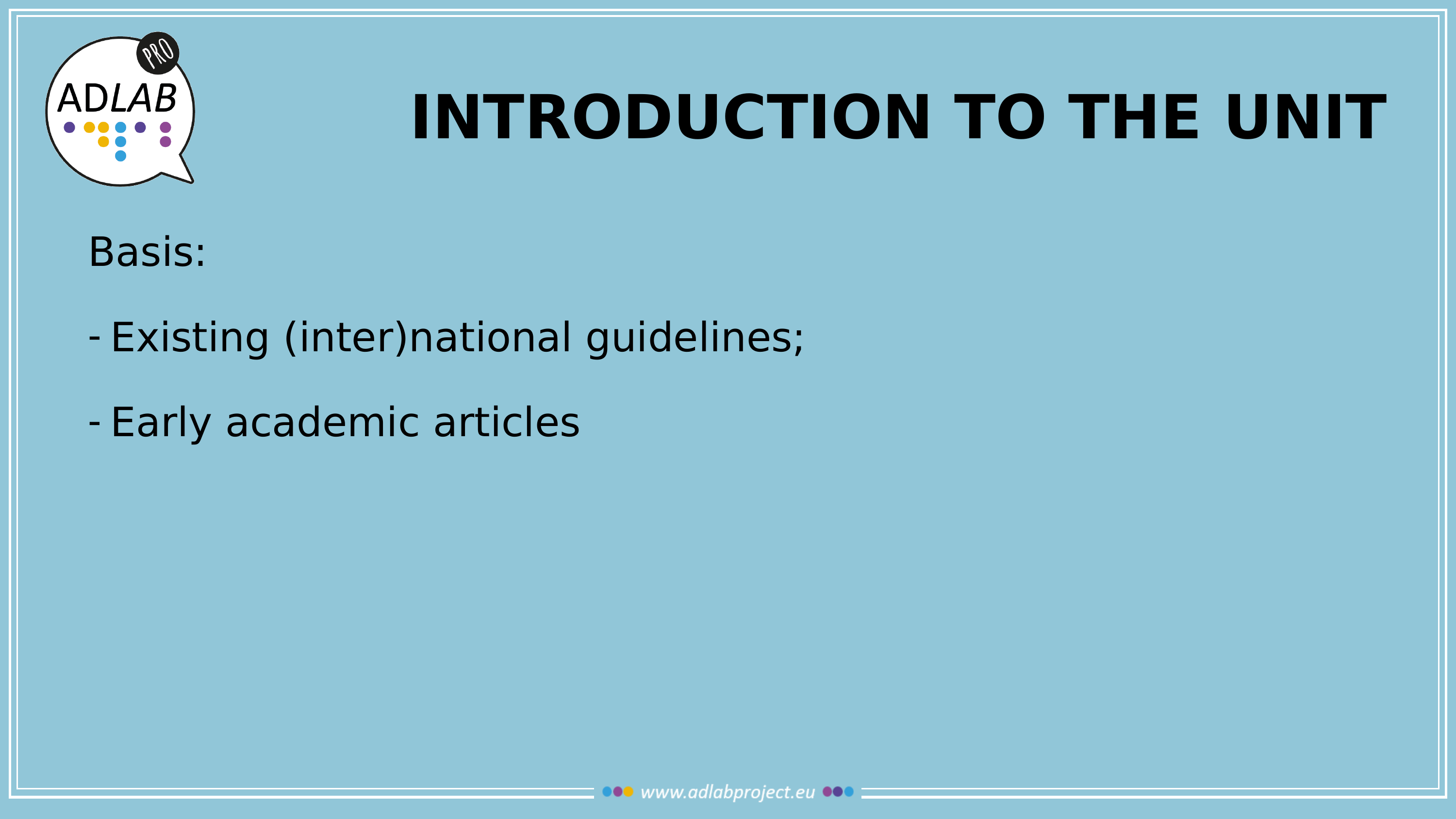

# INTRODUCTION TO THE UNIT
Basis:
Existing (inter)national guidelines;
Early academic articles